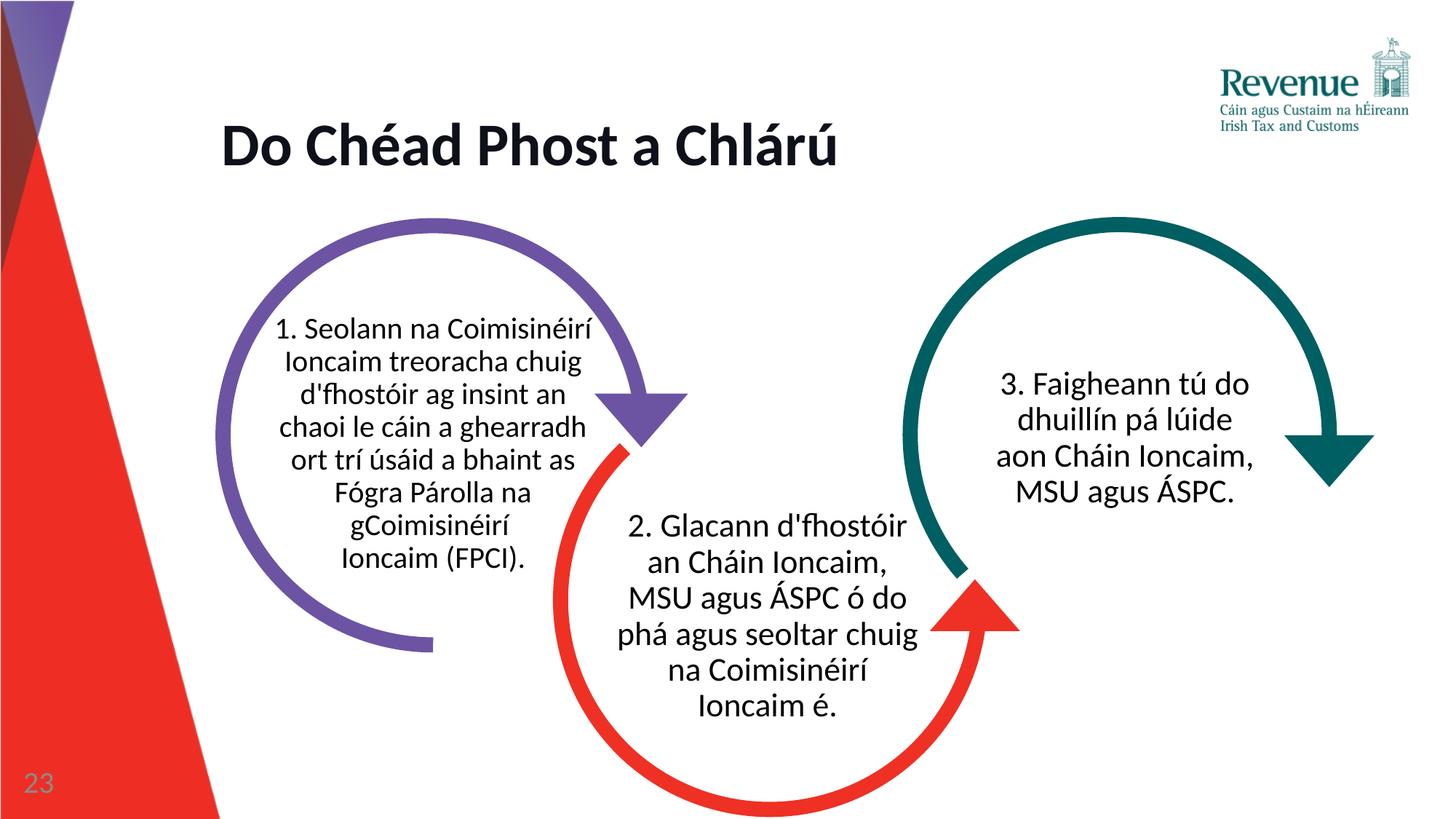

# Do Chéad Phost a Chlárú 10
Do Chéad Phost a Chlárú

1. Seolann na Coimisinéirí Ioncaim treoracha chuig d'fhostóir ag insint an chaoi le cáin a ghearradh ort trí úsáid a bhaint as Fógra Párolla na gCoimisinéirí
Ioncaim (FPCI).
3. Faigheann tú do dhuillín pá lúide aon Cháin Ioncaim, MSU agus ÁSPC.

2. Glacann d'fhostóir an Cháin Ioncaim, MSU agus ÁSPC ó do phá agus seoltar chuig na Coimisinéirí Ioncaim é.
23